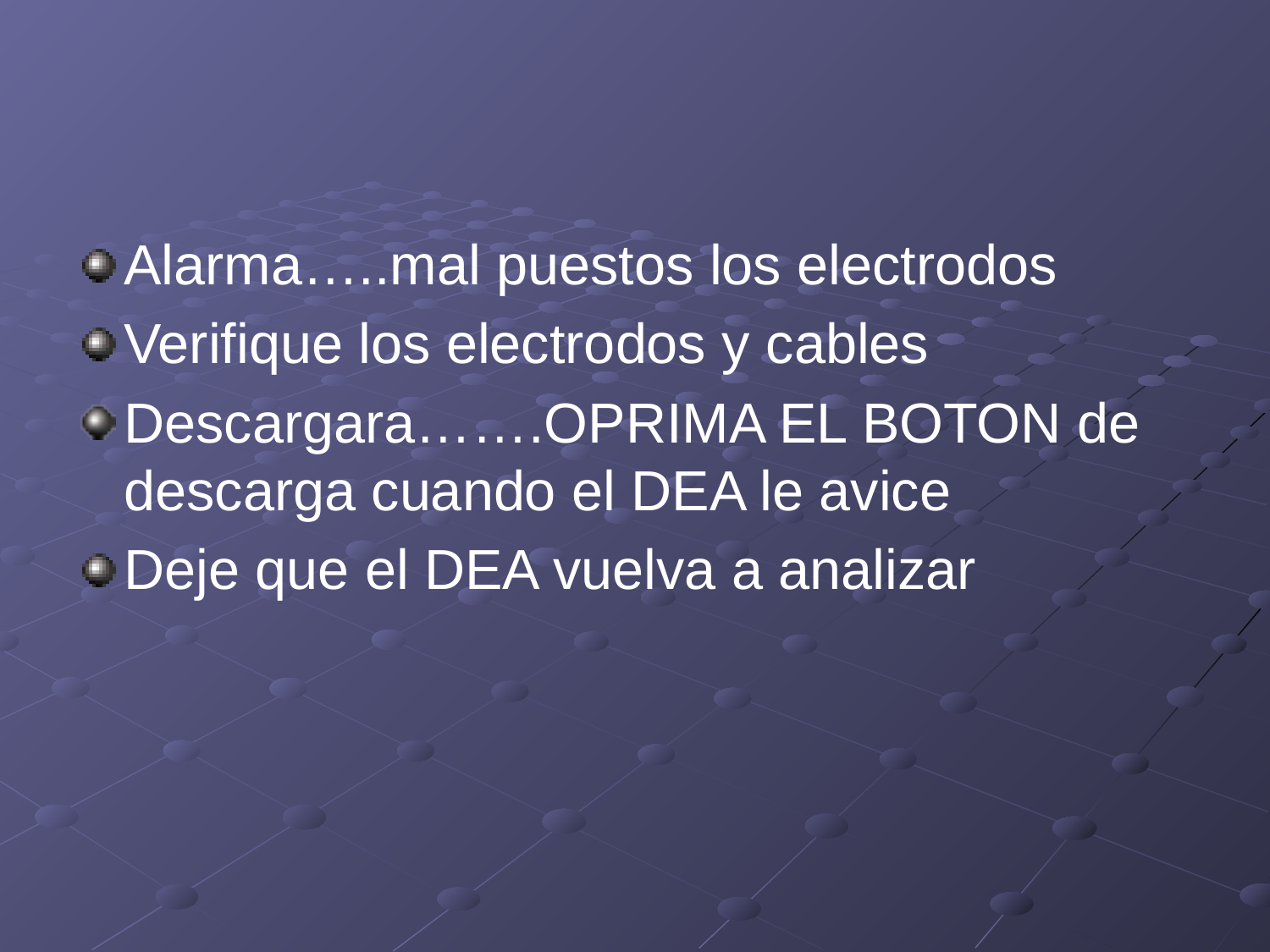

#
Alarma…..mal puestos los electrodos
Verifique los electrodos y cables
Descargara…….OPRIMA EL BOTON de descarga cuando el DEA le avice
Deje que el DEA vuelva a analizar